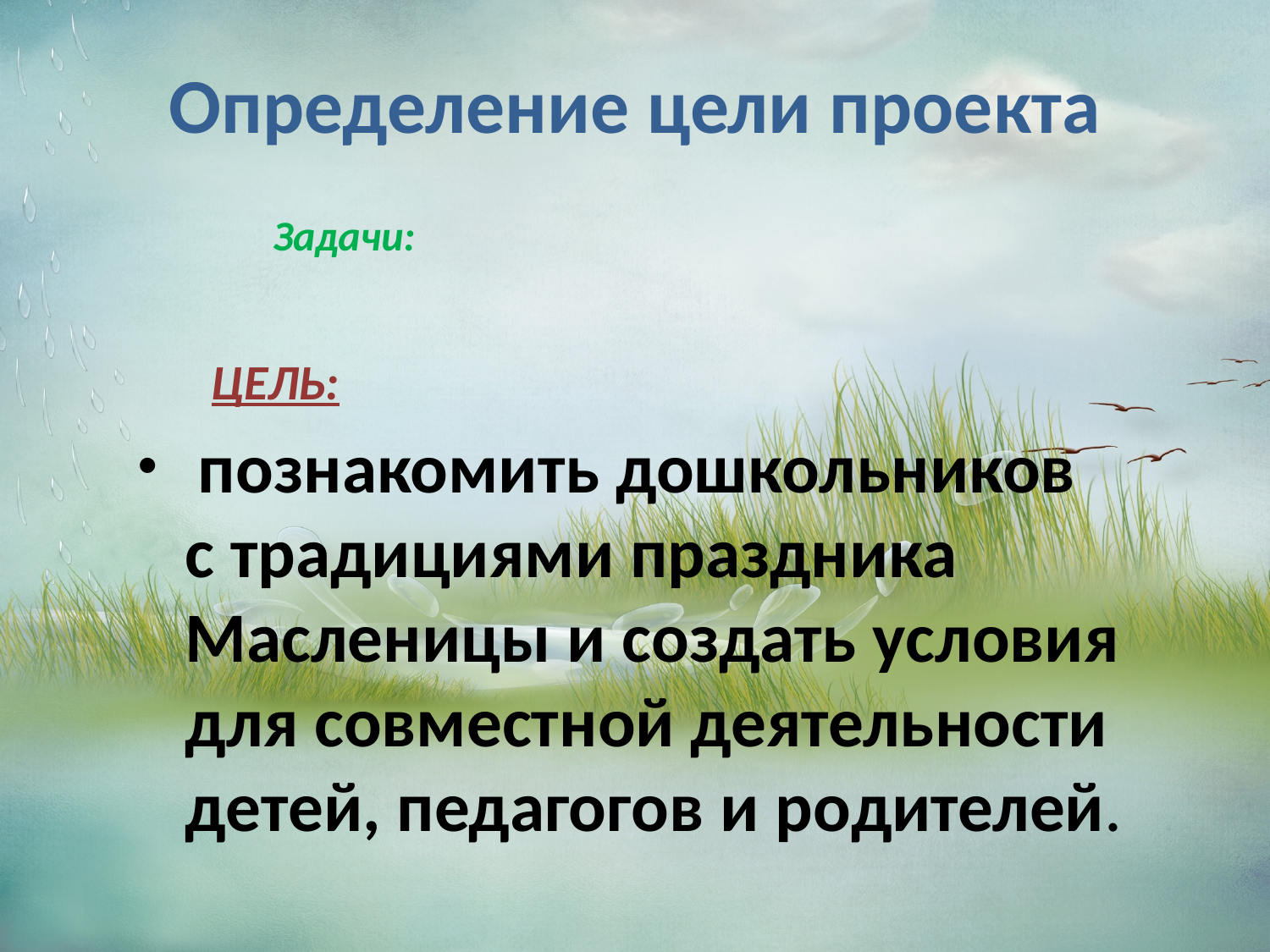

# Определение цели проекта
Задачи:

ЦЕЛЬ:
 познакомить дошкольников с традициями праздника Масленицы и создать условия для совместной деятельности детей, педагогов и родителей.